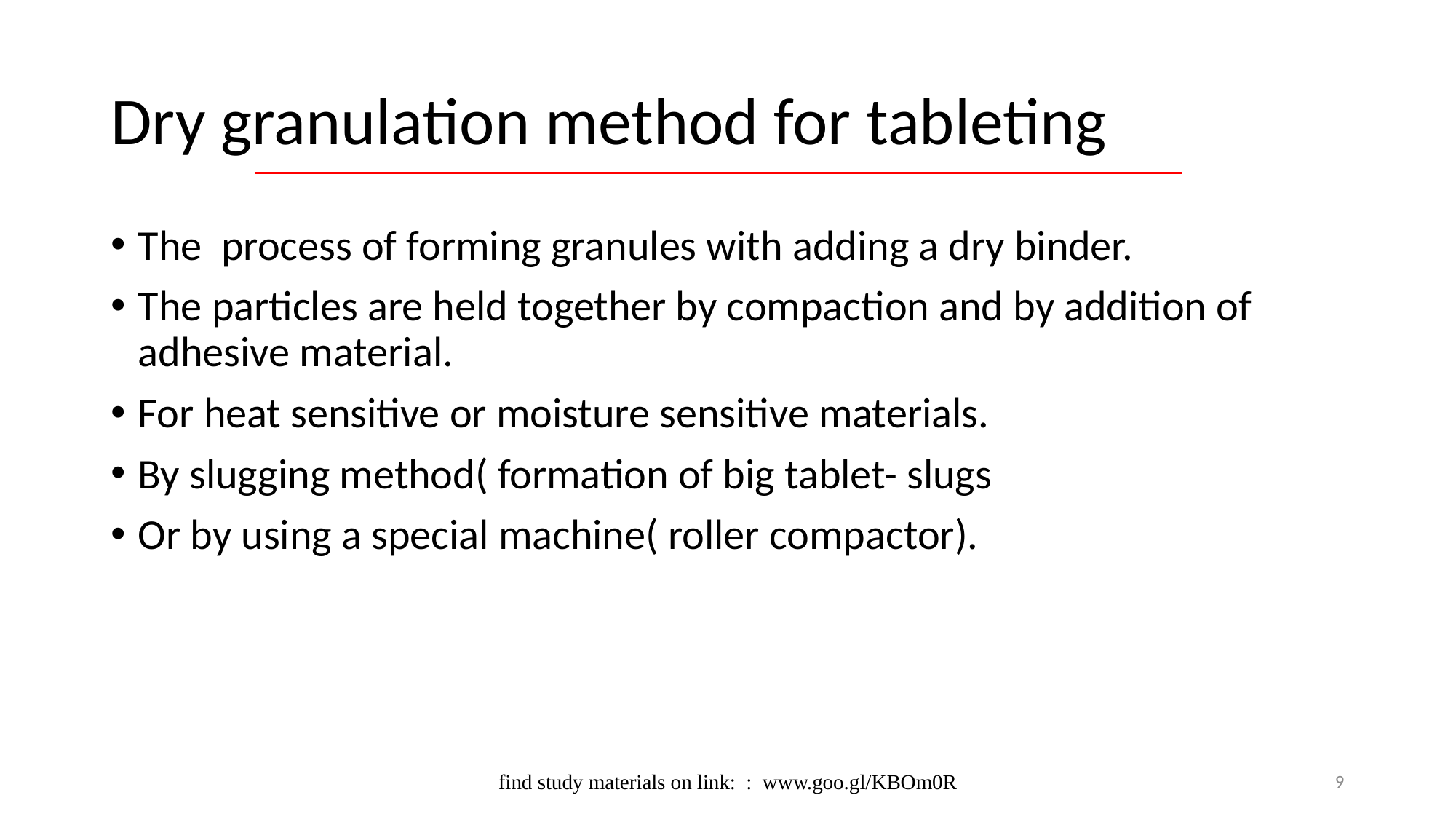

# Dry granulation method for tableting
The  process of forming granules with adding a dry binder.
The particles are held together by compaction and by addition of adhesive material.
For heat sensitive or moisture sensitive materials.
By slugging method( formation of big tablet- slugs
Or by using a special machine( roller compactor).
find study materials on link:  :  www.goo.gl/KBOm0R
9